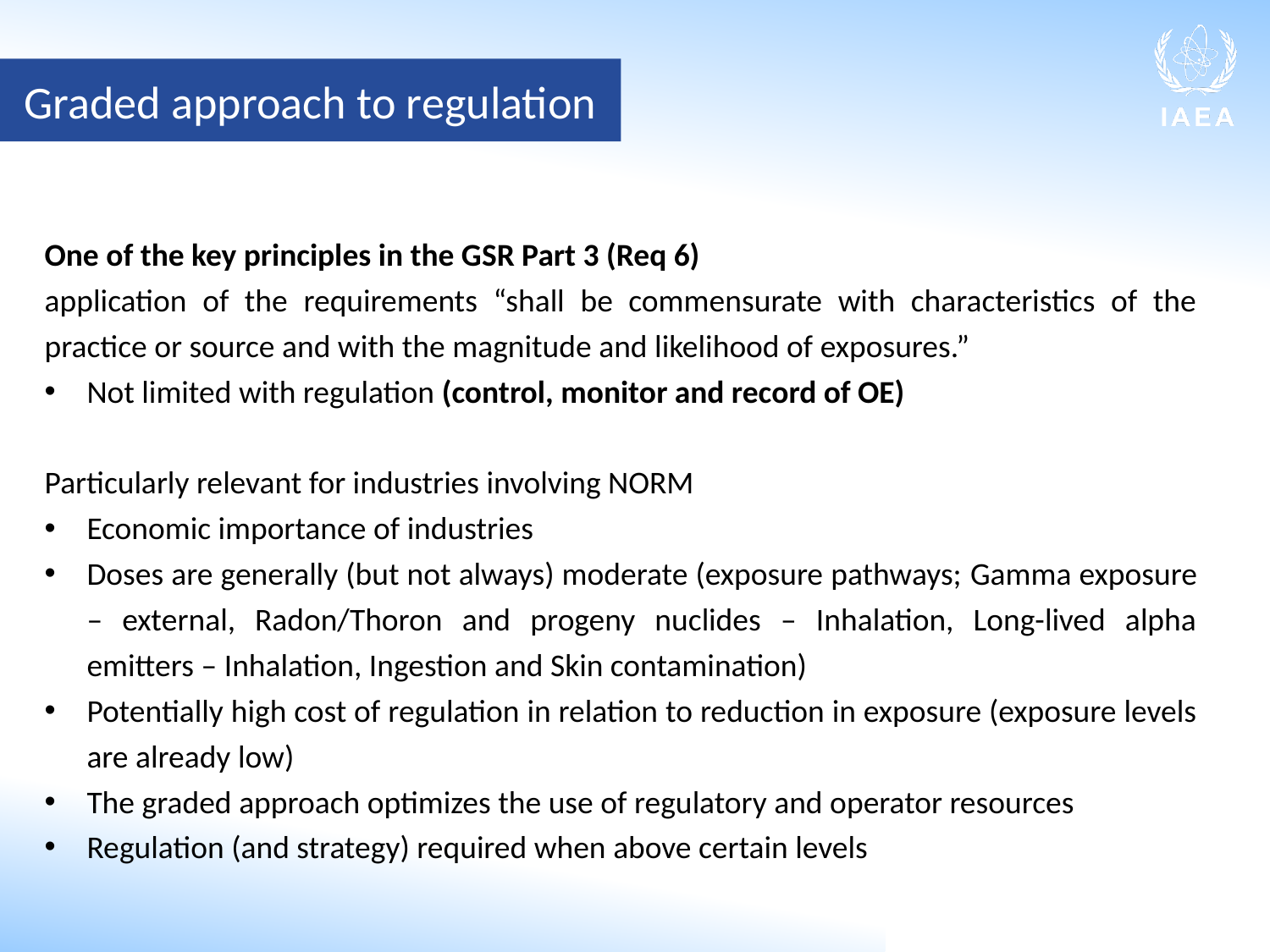

Graded approach to regulation
One of the key principles in the GSR Part 3 (Req 6)
application of the requirements “shall be commensurate with characteristics of the practice or source and with the magnitude and likelihood of exposures.”
Not limited with regulation (control, monitor and record of OE)

Particularly relevant for industries involving NORM
Economic importance of industries
Doses are generally (but not always) moderate (exposure pathways; Gamma exposure – external, Radon/Thoron and progeny nuclides – Inhalation, Long-lived alpha emitters – Inhalation, Ingestion and Skin contamination)
Potentially high cost of regulation in relation to reduction in exposure (exposure levels are already low)
The graded approach optimizes the use of regulatory and operator resources
Regulation (and strategy) required when above certain levels